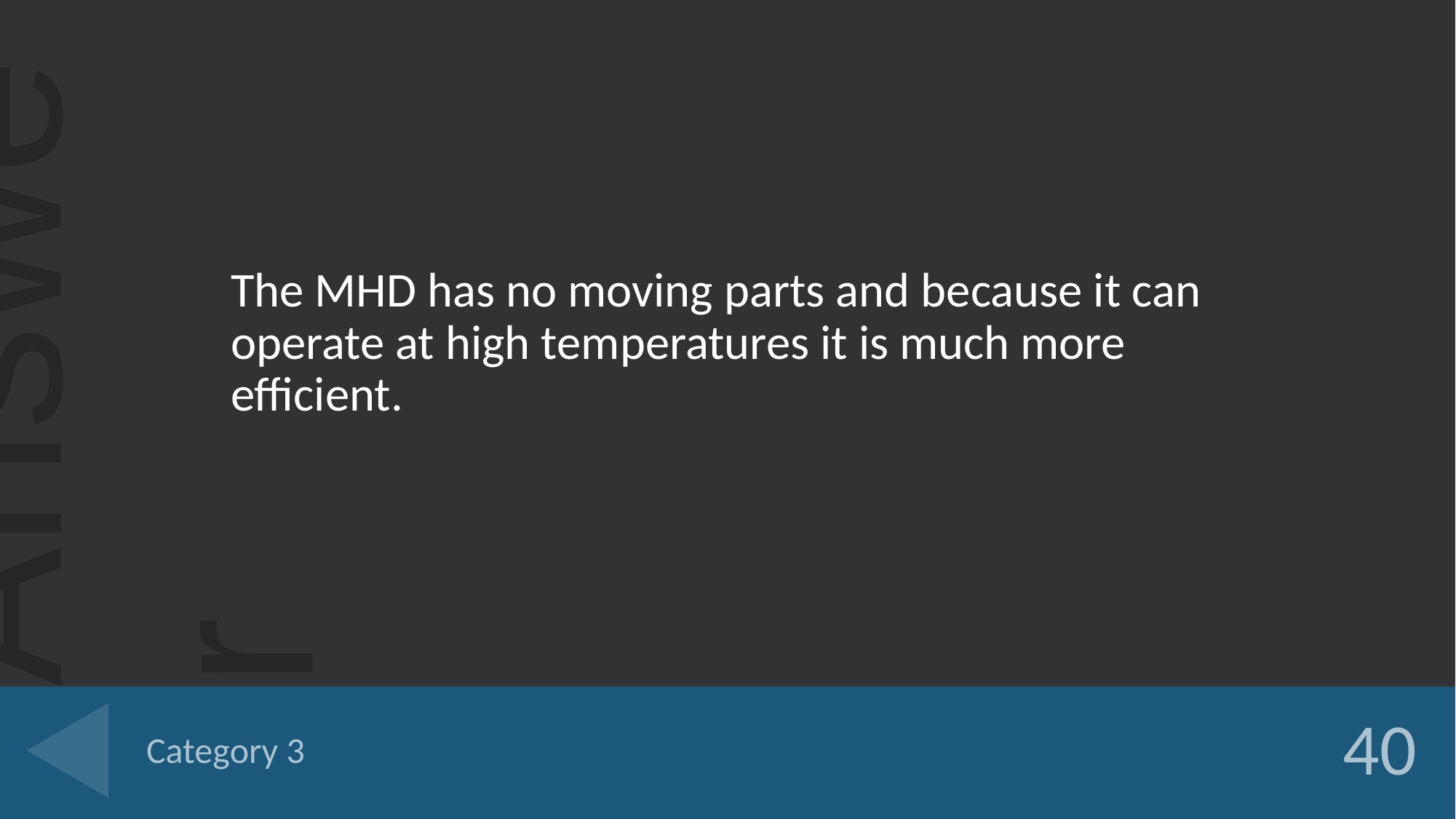

The MHD has no moving parts and because it can operate at high temperatures it is much more efficient.
# Category 3
40